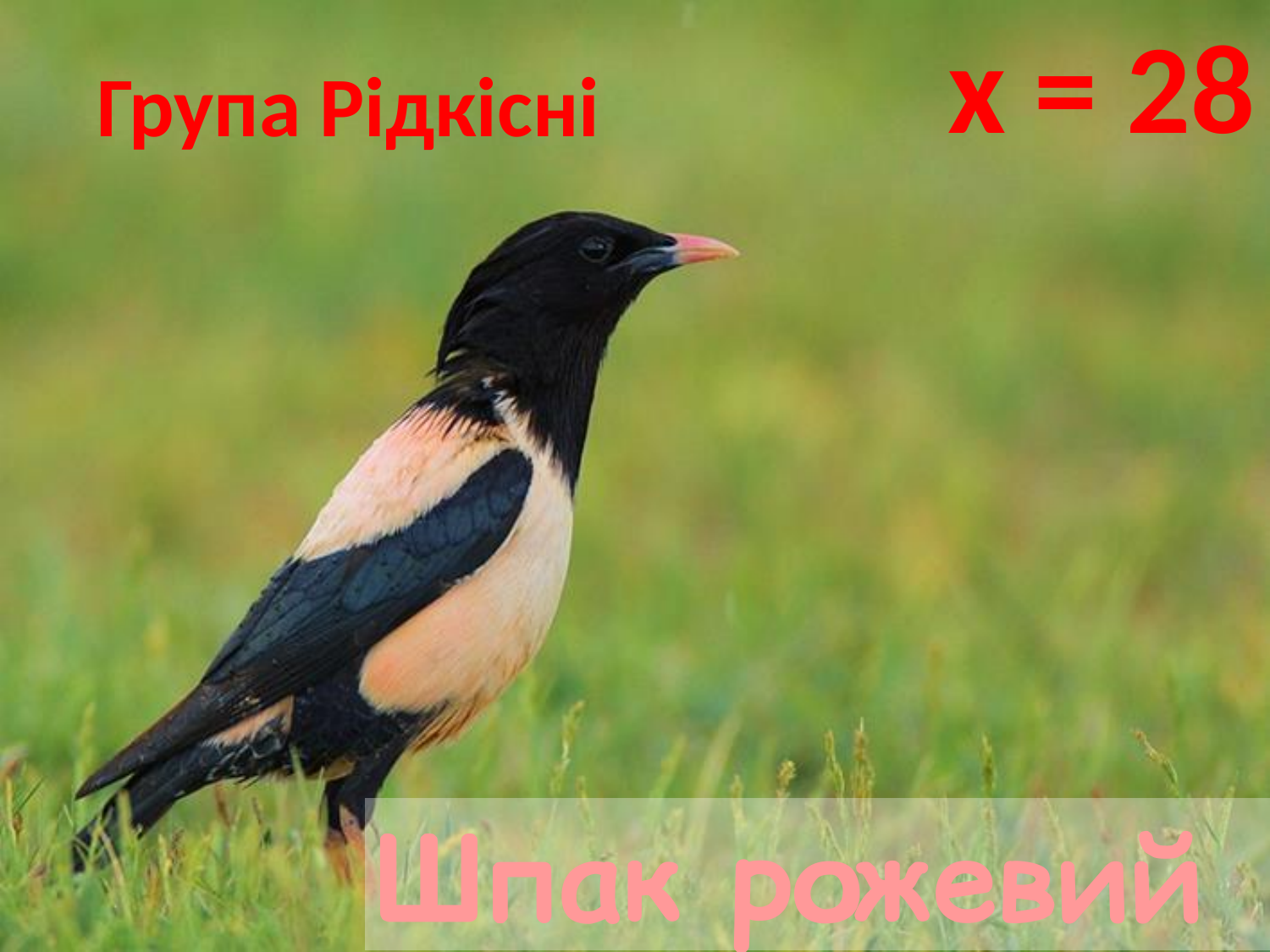

х = 28
Група Рідкісні
Шпак рожевий